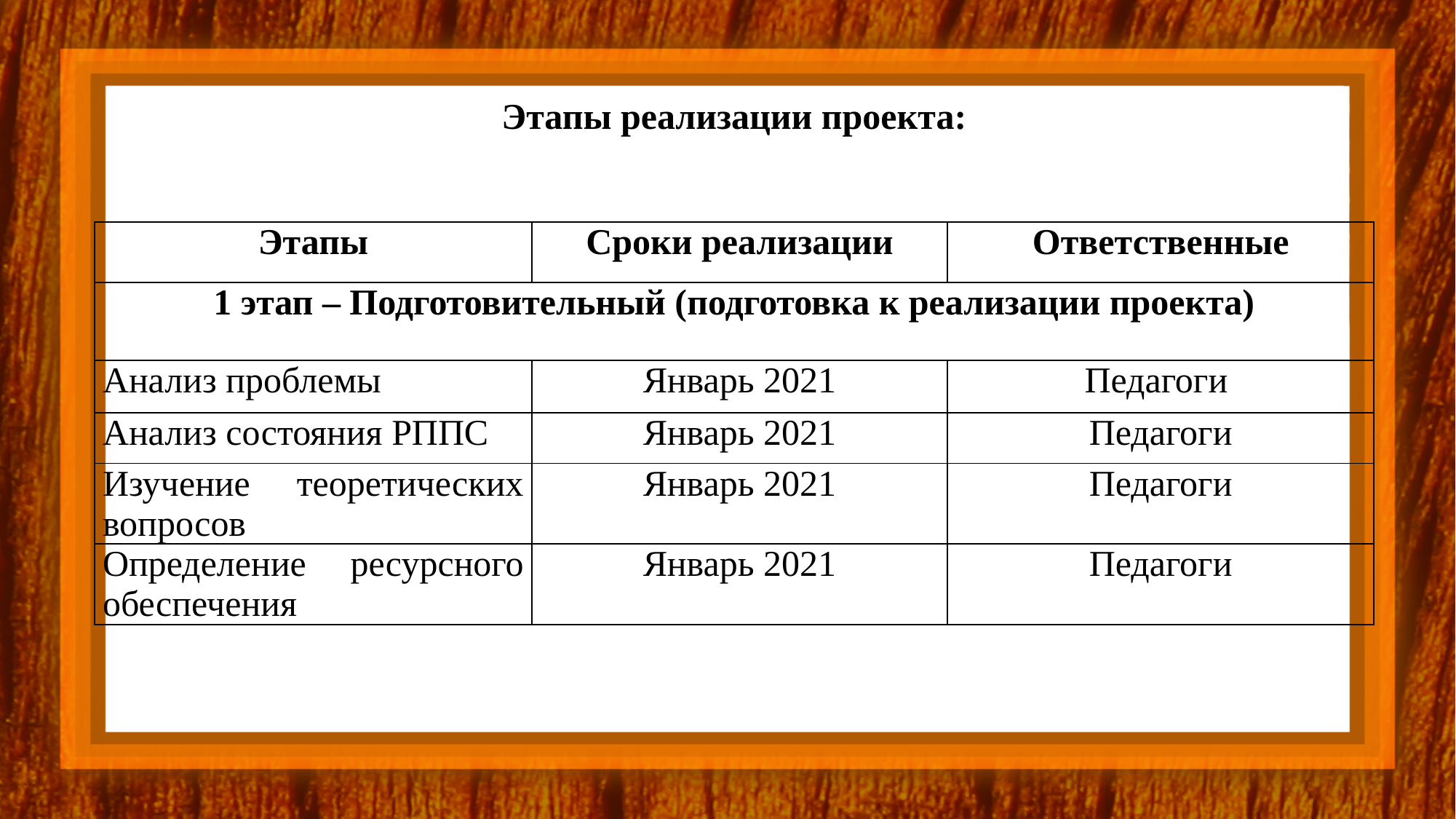

Этапы реализации проекта:
| Этапы | Сроки реализации | Ответственные |
| --- | --- | --- |
| 1 этап – Подготовительный (подготовка к реализации проекта) |  |  |
| Анализ проблемы | Январь 2021 | Педагоги |
| Анализ состояния РППС | Январь 2021 | Педагоги |
| Изучение теоретических вопросов | Январь 2021 | Педагоги |
| Определение ресурсного обеспечения | Январь 2021 | Педагоги |